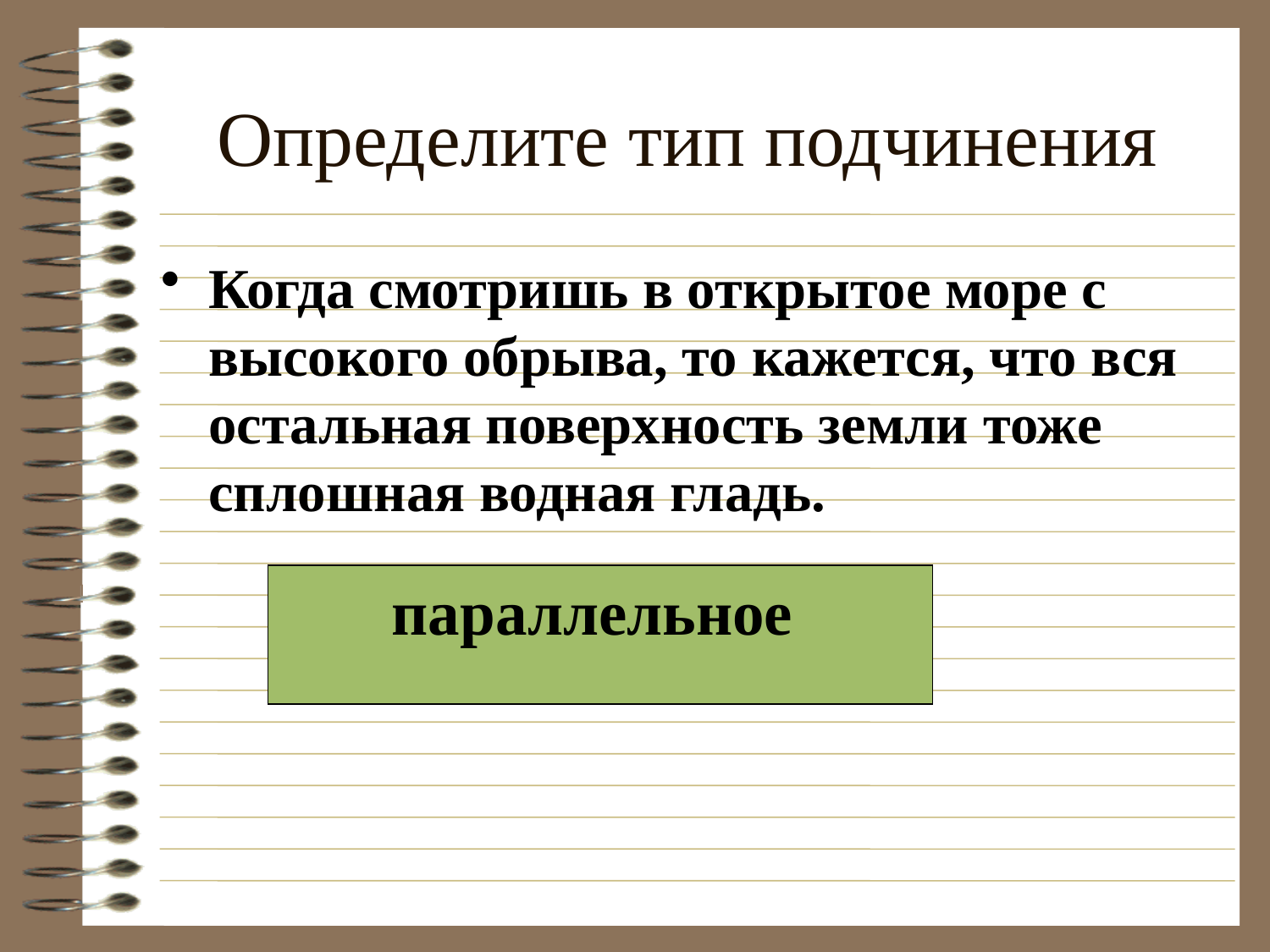

# Определите тип подчинения
Когда смотришь в открытое море с высокого обрыва, то кажется, что вся остальная поверхность земли тоже сплошная водная гладь.

параллельное